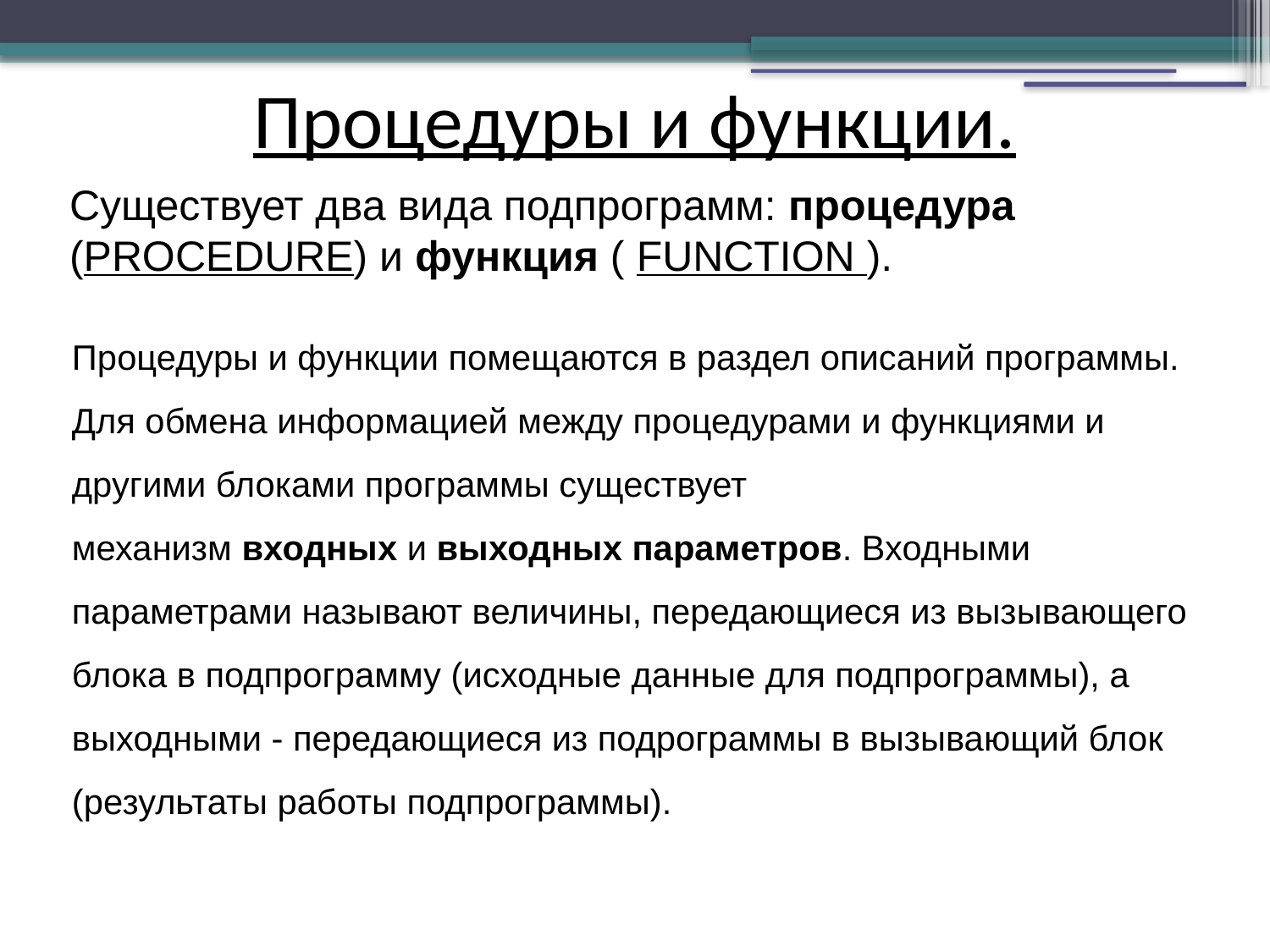

Процедуры и функции.
Существует два вида подпрограмм: процедура (PROCEDURE) и функция ( FUNCTION ).
Процедуры и функции помещаются в раздел описаний программы. Для обмена информацией между процедурами и функциями и другими блоками программы существует механизм входных и выходных параметров. Входными параметрами называют величины, передающиеся из вызывающего блока в подпрограмму (исходные данные для подпрограммы), а выходными - передающиеся из подрограммы в вызывающий блок (результаты работы подпрограммы).